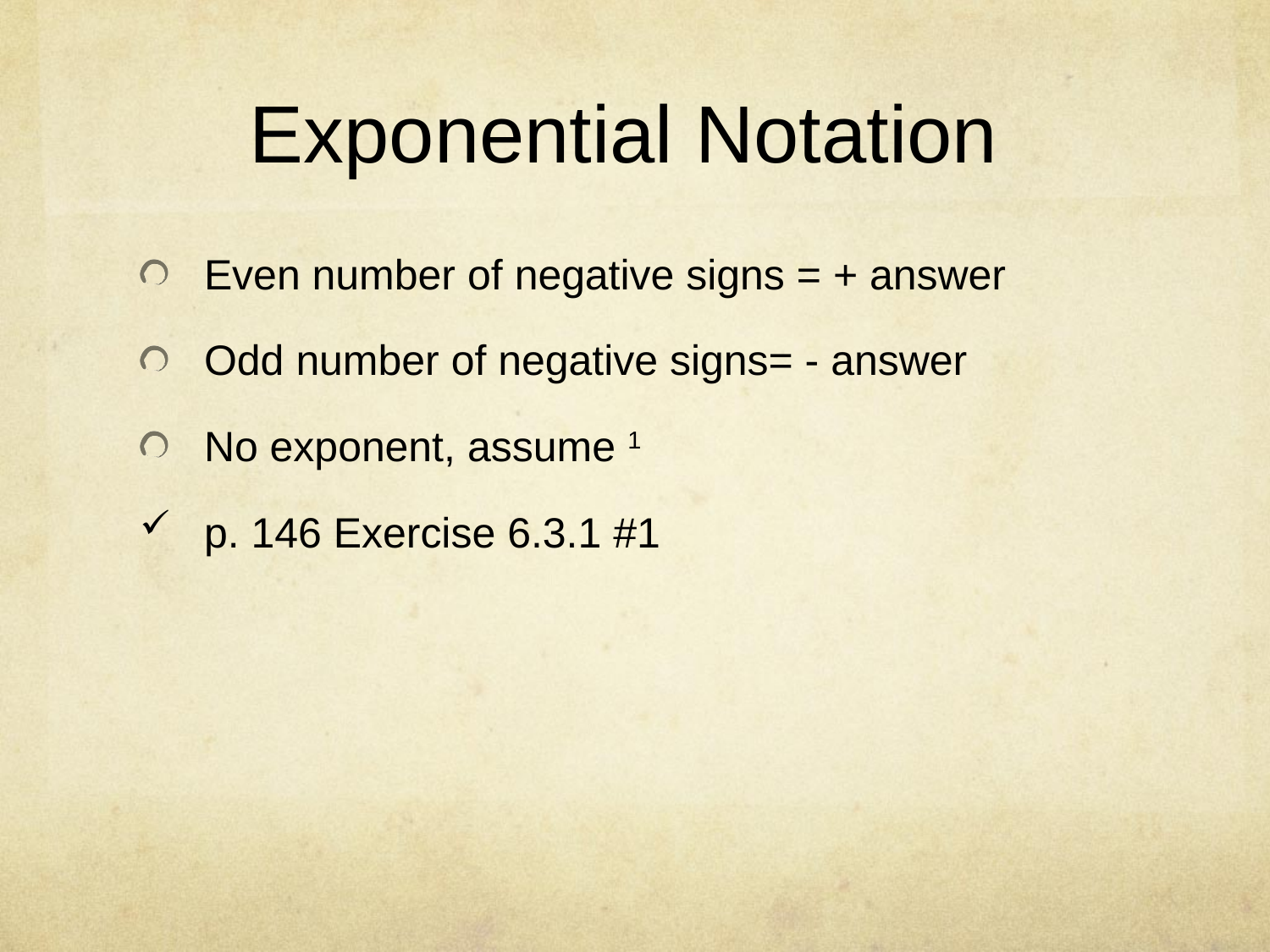

# Exponential Notation
Even number of negative signs = + answer
Odd number of negative signs= - answer
No exponent, assume 1
p. 146 Exercise 6.3.1 #1